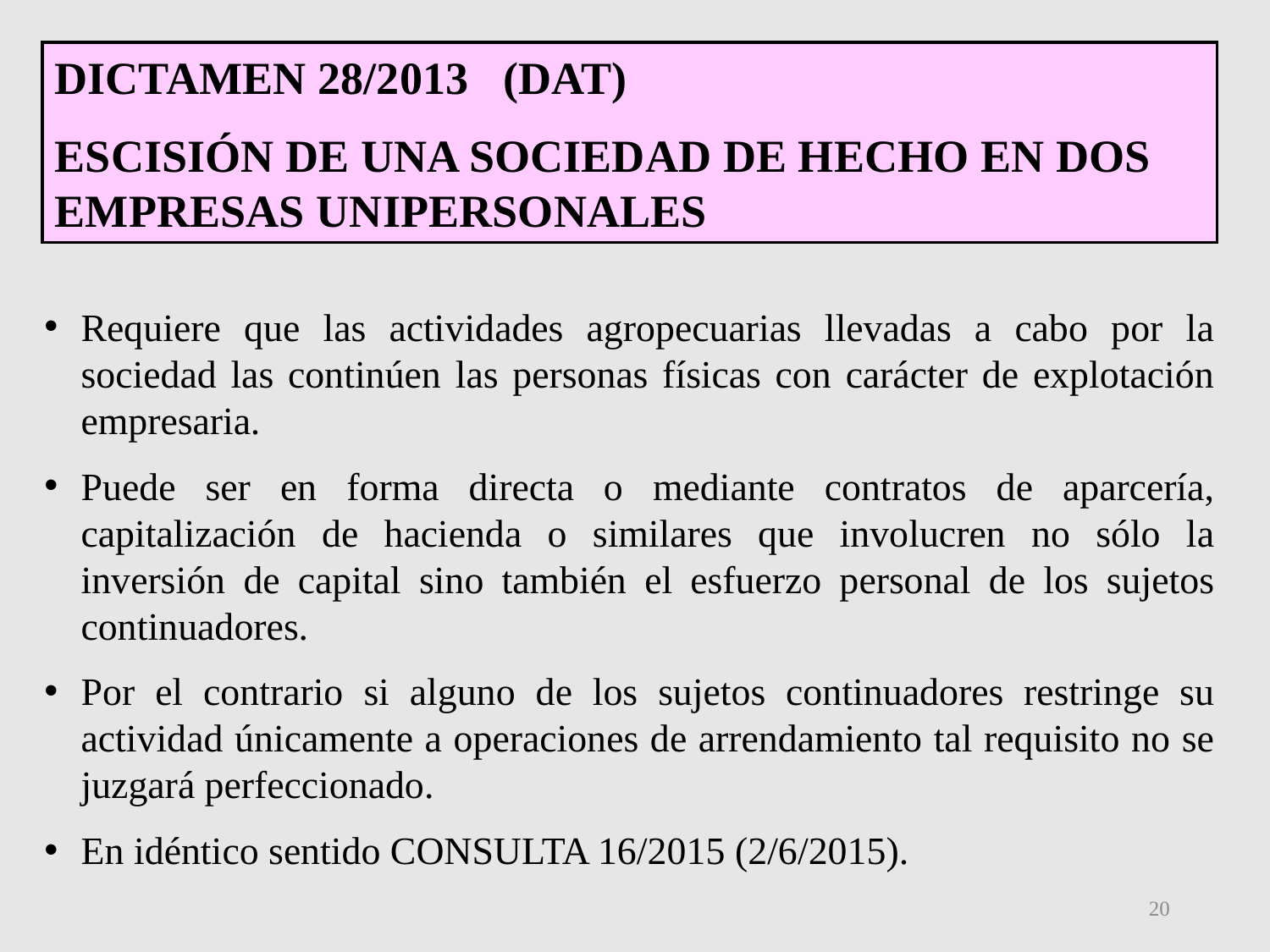

DICTAMEN 28/2013   (DAT)
ESCISIÓN DE UNA SOCIEDAD DE HECHO EN DOS EMPRESAS UNIPERSONALES
Requiere que las actividades agropecuarias llevadas a cabo por la sociedad las continúen las personas físicas con carácter de explotación empresaria.
Puede ser en forma directa o mediante contratos de aparcería, capitalización de hacienda o similares que involucren no sólo la inversión de capital sino también el esfuerzo personal de los sujetos continuadores.
Por el contrario si alguno de los sujetos continuadores restringe su actividad únicamente a operaciones de arrendamiento tal requisito no se juzgará perfeccionado.
En idéntico sentido CONSULTA 16/2015 (2/6/2015).
20